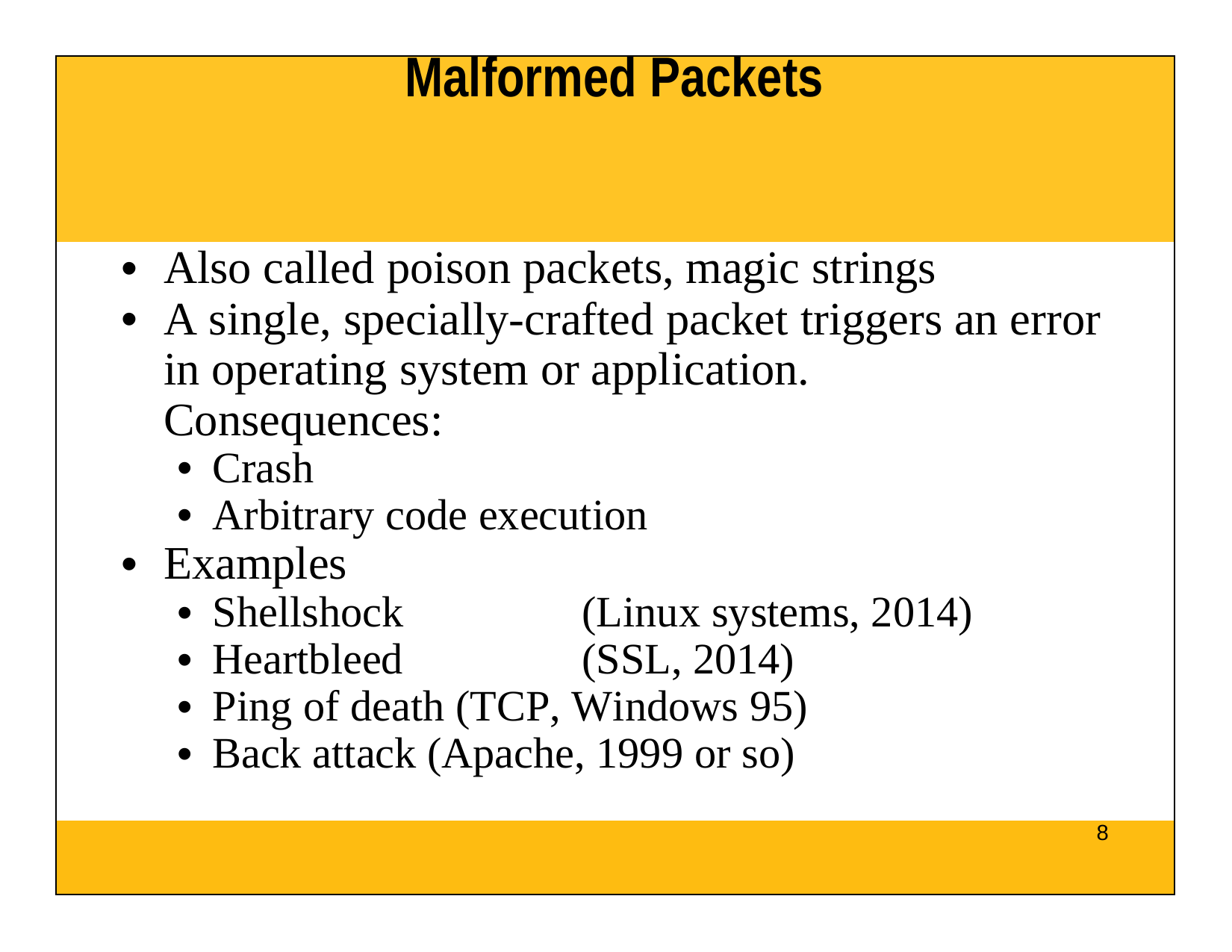

| Malformed Packets |
| --- |
| Also called poison packets, magic strings A single, specially-crafted packet triggers an error in operating system or application. Consequences: Crash Arbitrary code execution Examples Shellshock (Linux systems, 2014) Heartbleed (SSL, 2014) Ping of death (TCP, Windows 95) Back attack (Apache, 1999 or so) |
| 8 |